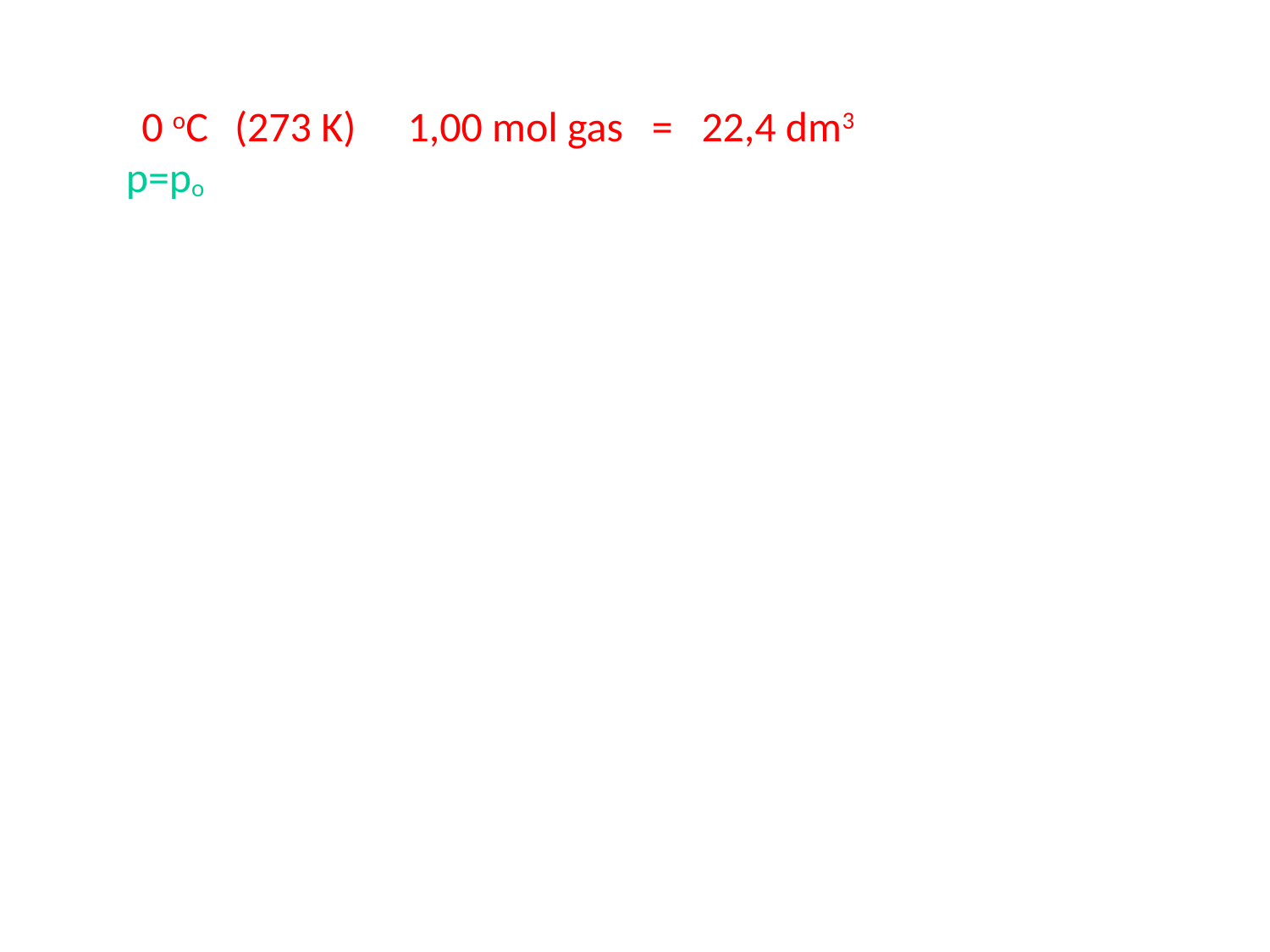

0 oC	(273 K)    	1,00 mol gas   =   22,4 dm3
   p=po
                                                                                             tabel 7A